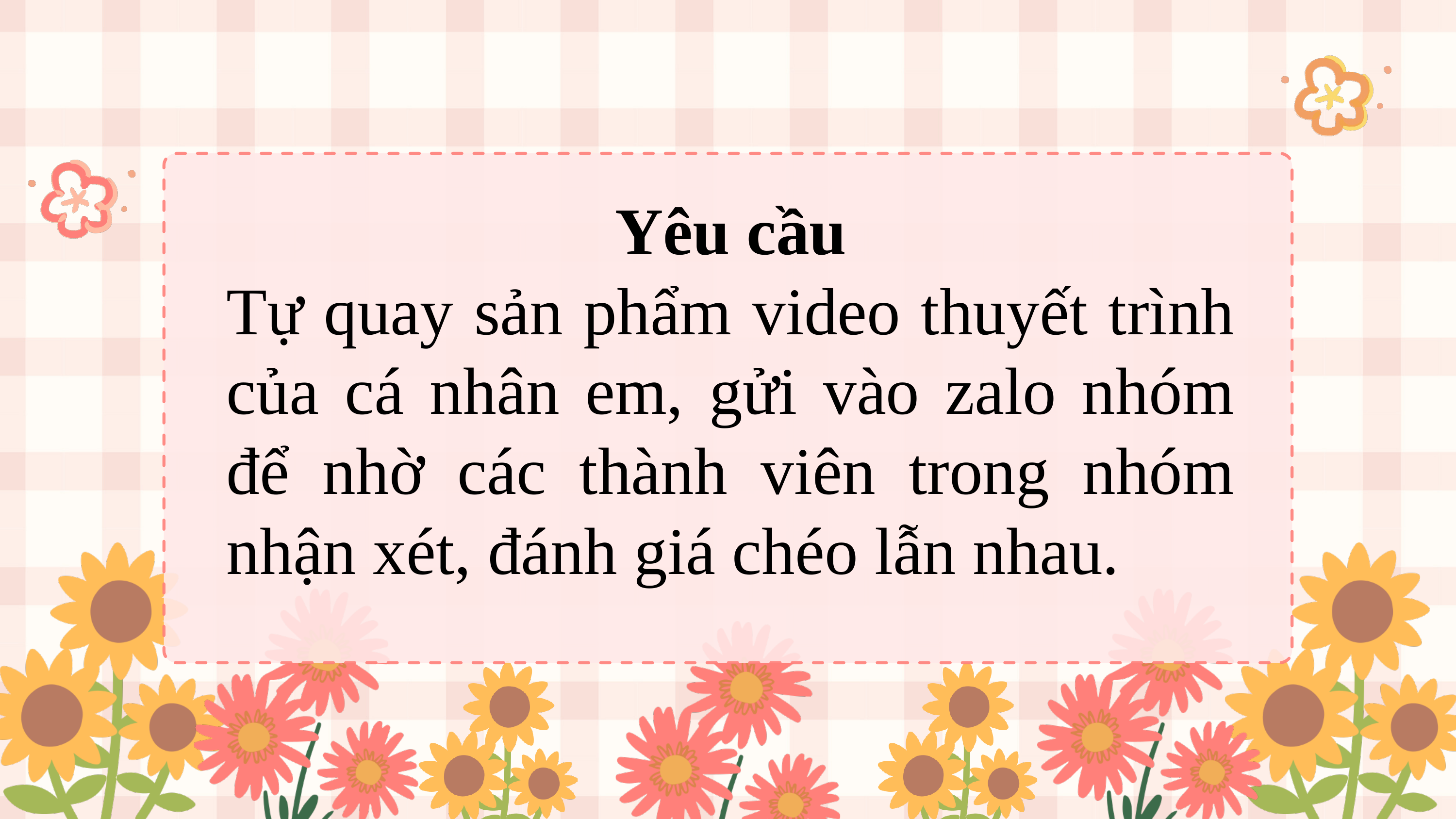

Yêu cầu
Tự quay sản phẩm video thuyết trình của cá nhân em, gửi vào zalo nhóm để nhờ các thành viên trong nhóm nhận xét, đánh giá chéo lẫn nhau.